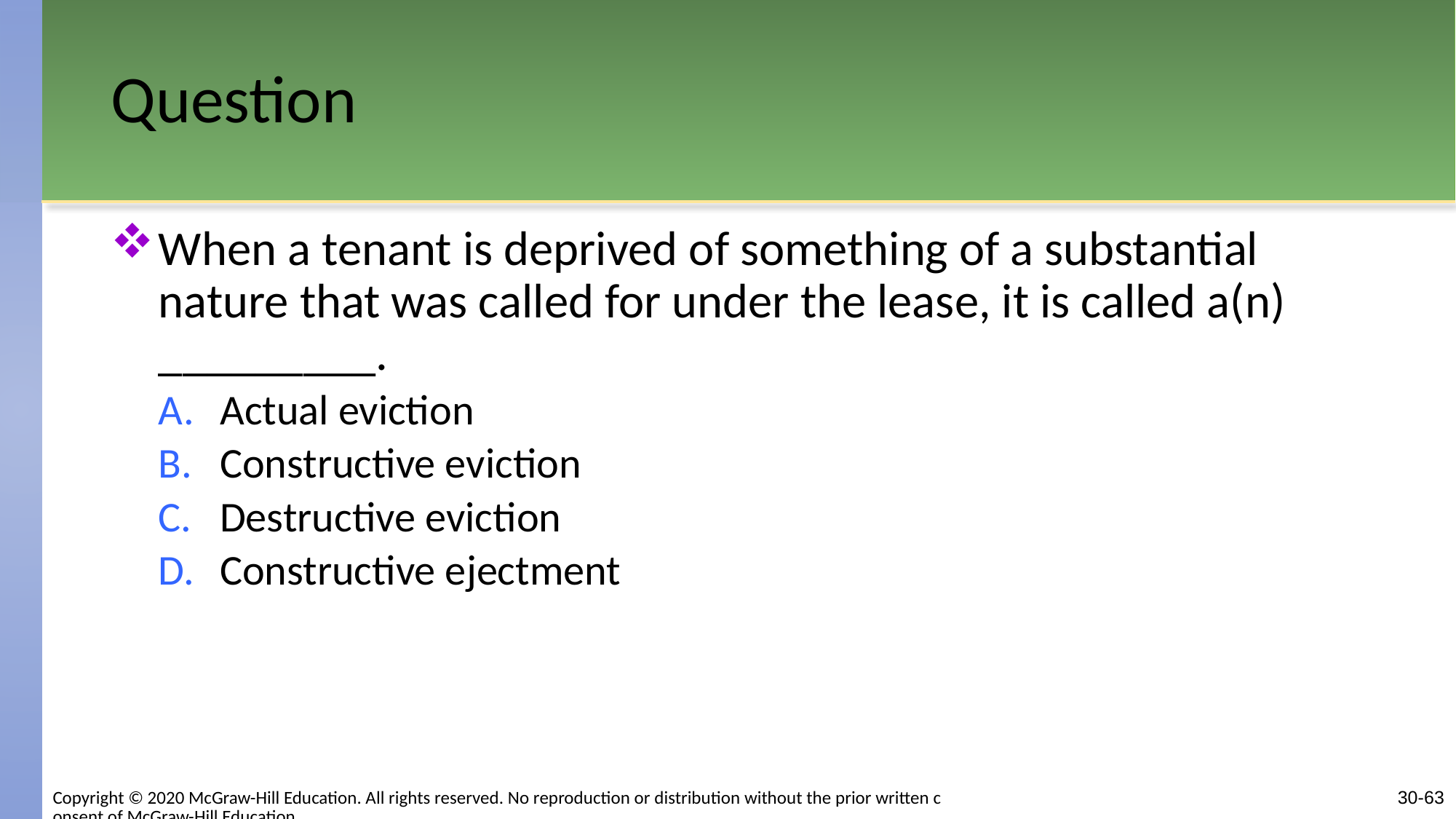

# Question
When a tenant is deprived of something of a substantial nature that was called for under the lease, it is called a(n) _________.
Actual eviction
Constructive eviction
Destructive eviction
Constructive ejectment

Copyright © 2020 McGraw-Hill Education. All rights reserved. No reproduction or distribution without the prior written consent of McGraw-Hill Education.
30-63